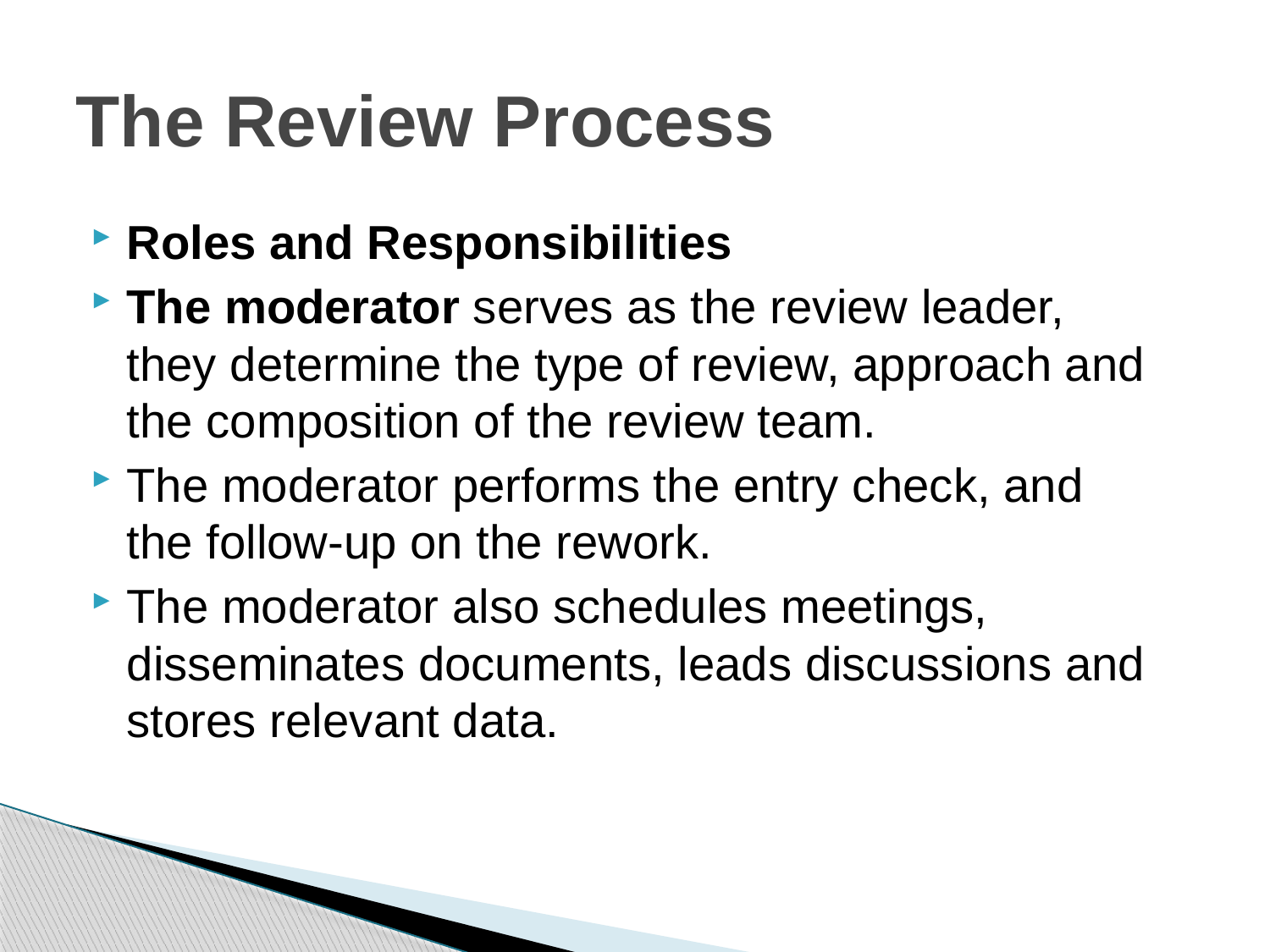

# The Review Process
Roles and Responsibilities
The moderator serves as the review leader, they determine the type of review, approach and the composition of the review team.
The moderator performs the entry check, and the follow-up on the rework.
The moderator also schedules meetings, disseminates documents, leads discussions and stores relevant data.